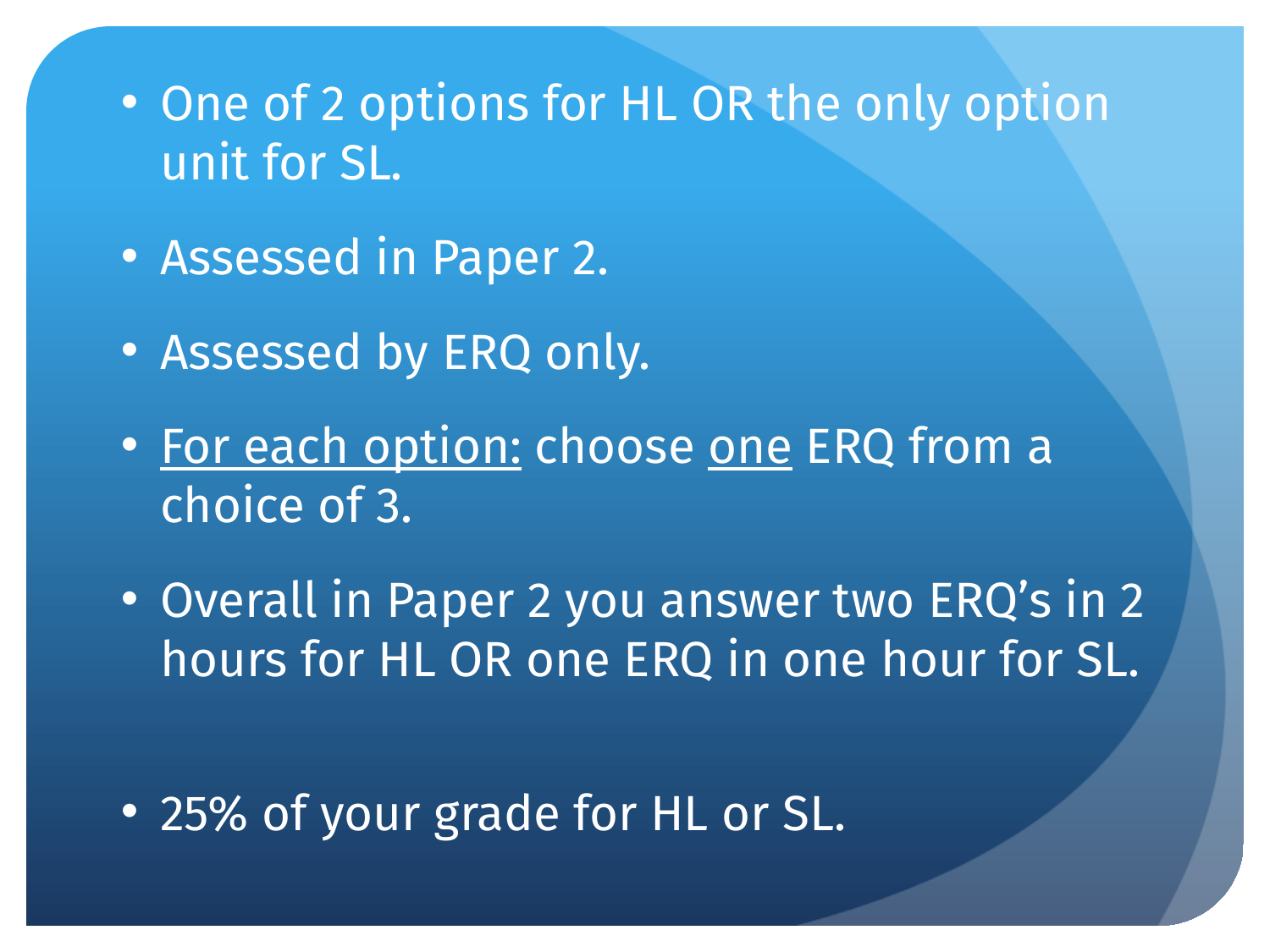

One of 2 options for HL OR the only option unit for SL.
Assessed in Paper 2.
Assessed by ERQ only.
For each option: choose one ERQ from a choice of 3.
Overall in Paper 2 you answer two ERQ’s in 2 hours for HL OR one ERQ in one hour for SL.
25% of your grade for HL or SL.